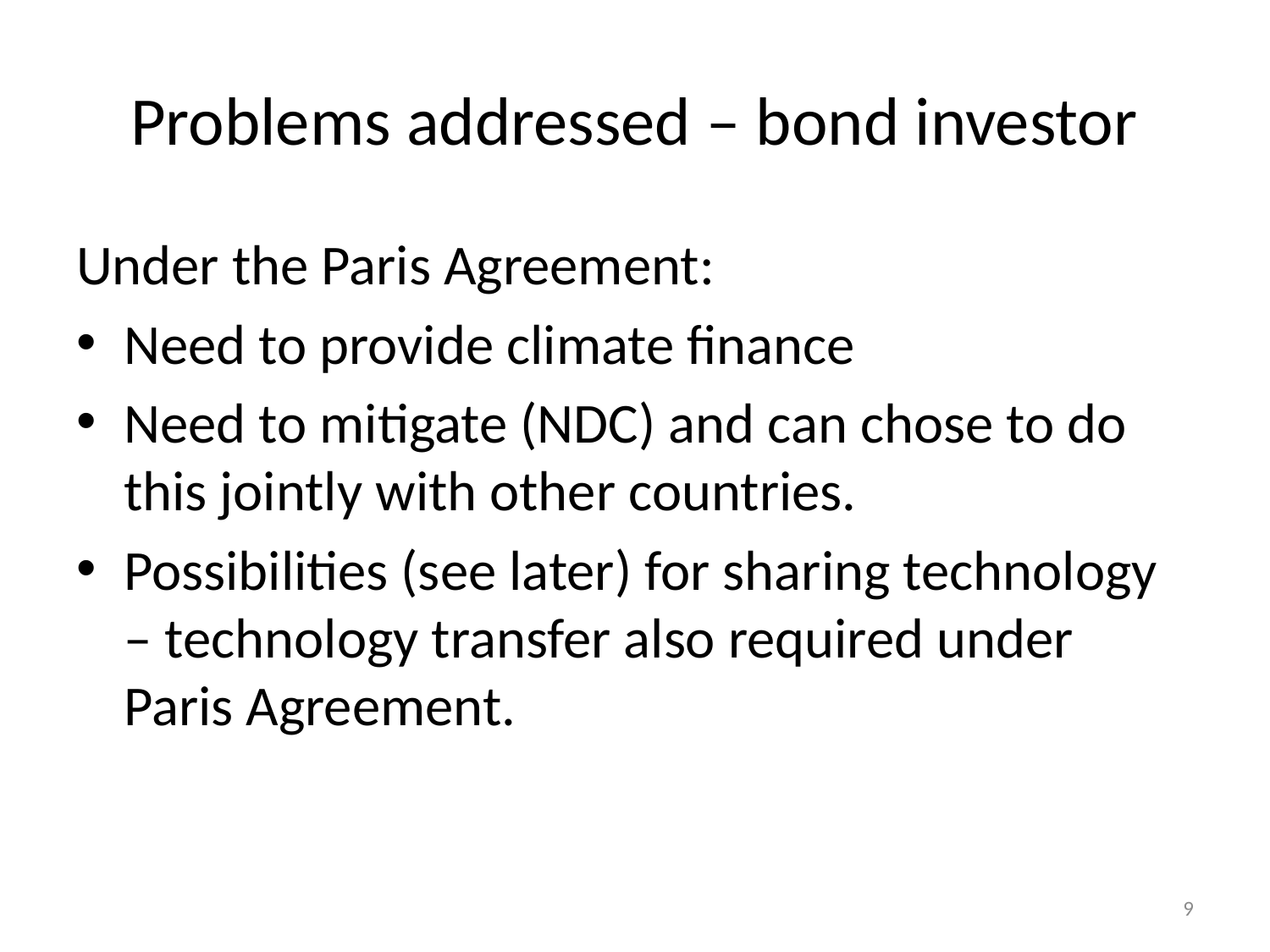

# Problems addressed – bond investor
Under the Paris Agreement:
Need to provide climate finance
Need to mitigate (NDC) and can chose to do this jointly with other countries.
Possibilities (see later) for sharing technology – technology transfer also required under Paris Agreement.
9